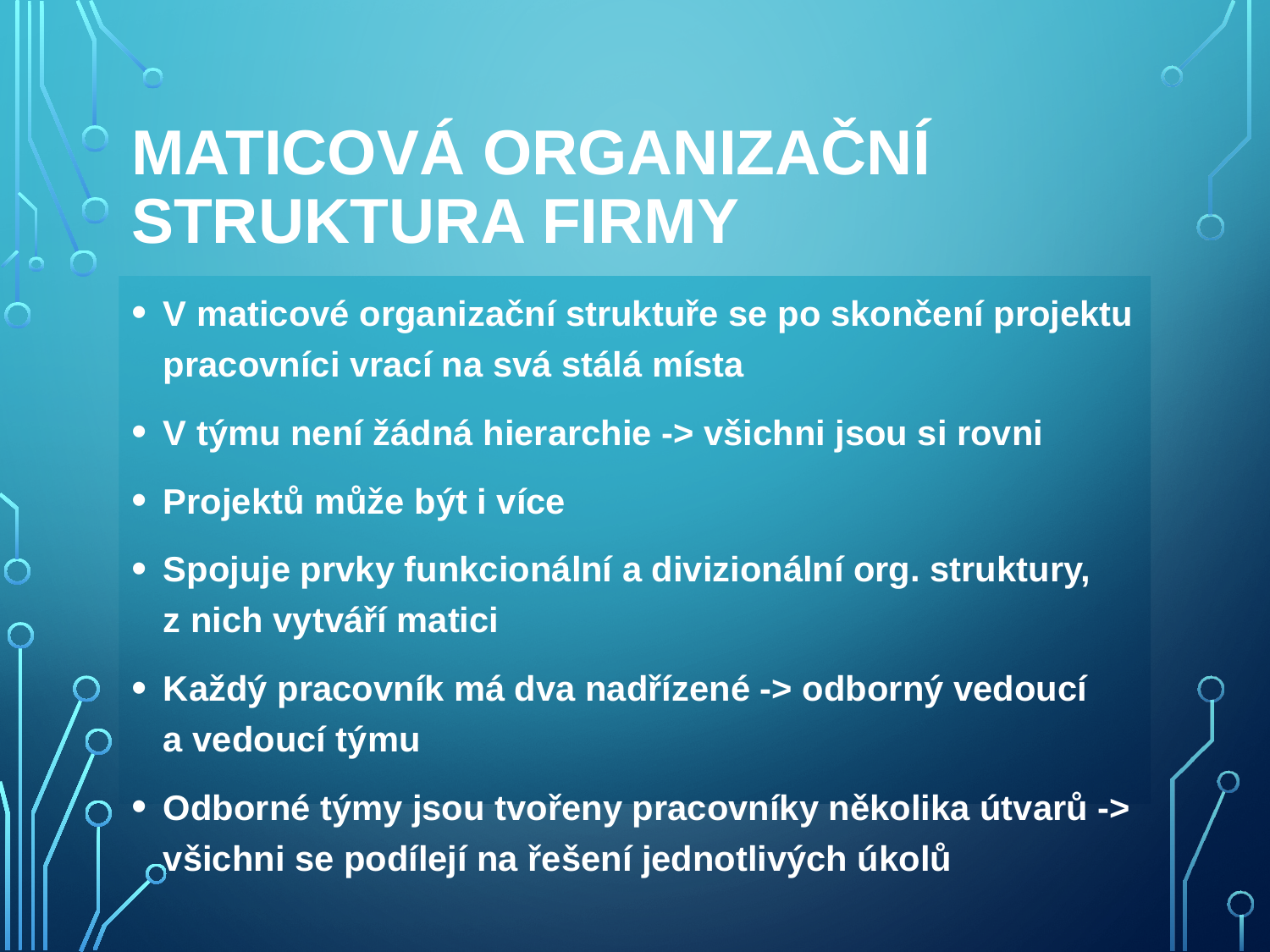

# Maticová organizační struktura firmy
V maticové organizační struktuře se po skončení projektu pracovníci vrací na svá stálá místa
V týmu není žádná hierarchie -> všichni jsou si rovni
Projektů může být i více
Spojuje prvky funkcionální a divizionální org. struktury, z nich vytváří matici
Každý pracovník má dva nadřízené -> odborný vedoucí
a vedoucí týmu
Odborné týmy jsou tvořeny pracovníky několika útvarů -> všichni se podílejí na řešení jednotlivých úkolů